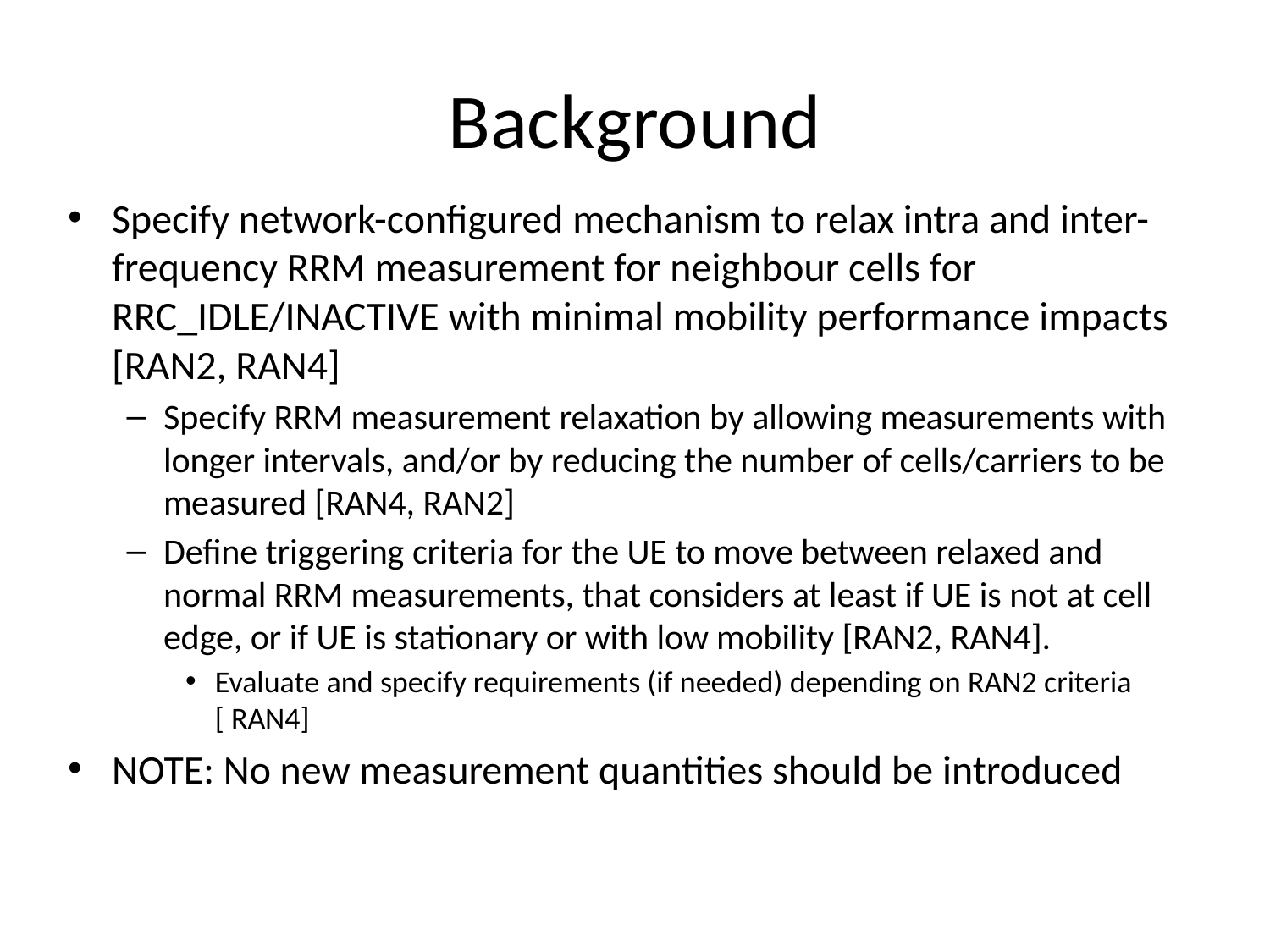

# Background
Specify network-configured mechanism to relax intra and inter-frequency RRM measurement for neighbour cells for RRC_IDLE/INACTIVE with minimal mobility performance impacts [RAN2, RAN4]
Specify RRM measurement relaxation by allowing measurements with longer intervals, and/or by reducing the number of cells/carriers to be measured [RAN4, RAN2]
Define triggering criteria for the UE to move between relaxed and normal RRM measurements, that considers at least if UE is not at cell edge, or if UE is stationary or with low mobility [RAN2, RAN4].
Evaluate and specify requirements (if needed) depending on RAN2 criteria [ RAN4]
NOTE: No new measurement quantities should be introduced